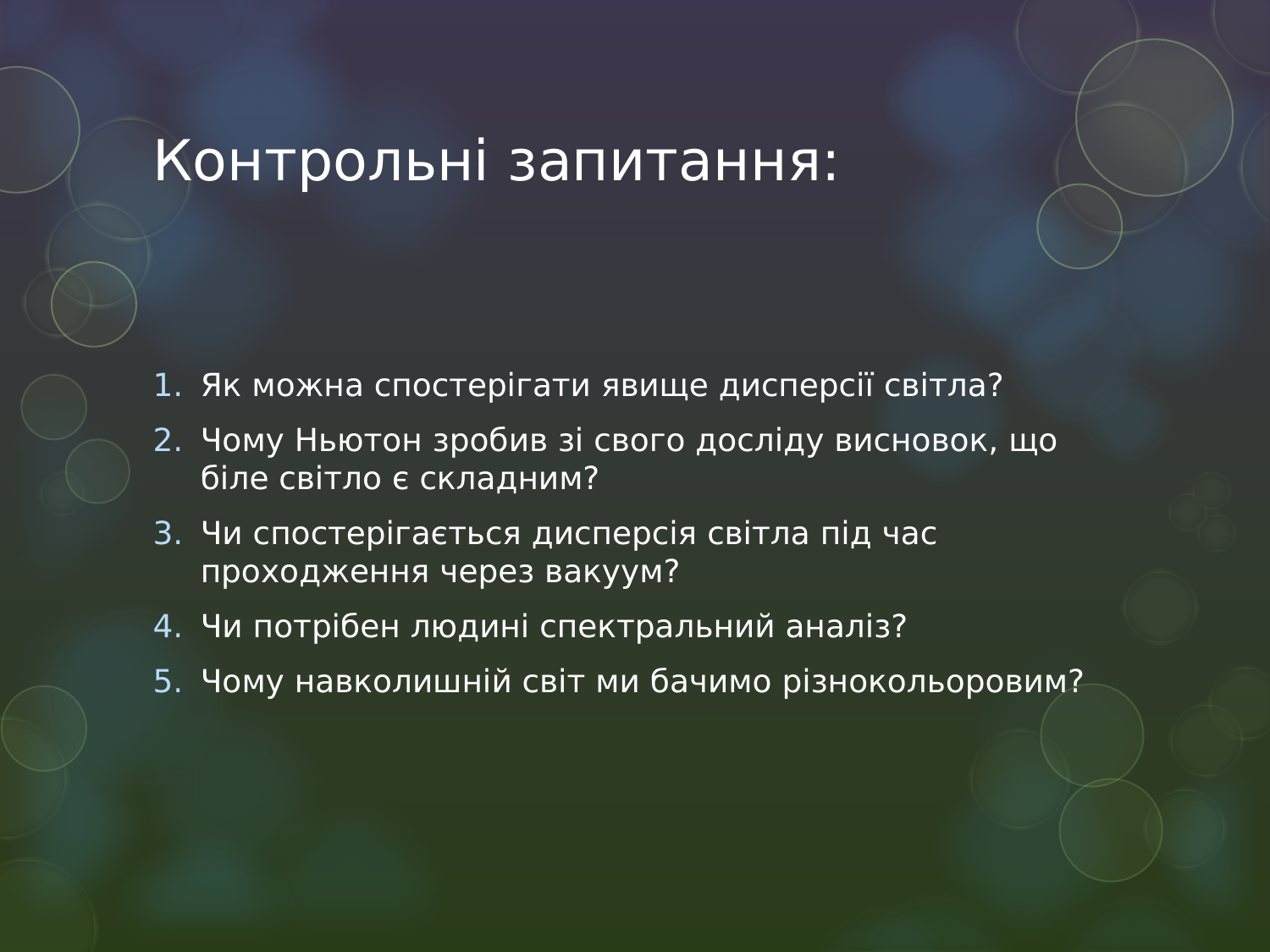

# Контрольні запитання:
Як можна спостерігати явище дисперсії світла?
Чому Ньютон зробив зі свого досліду висновок, що біле світло є складним?
Чи спостерігається дисперсія світла під час проходження через вакуум?
Чи потрібен людині спектральний аналіз?
Чому навколишній світ ми бачимо різнокольоровим?